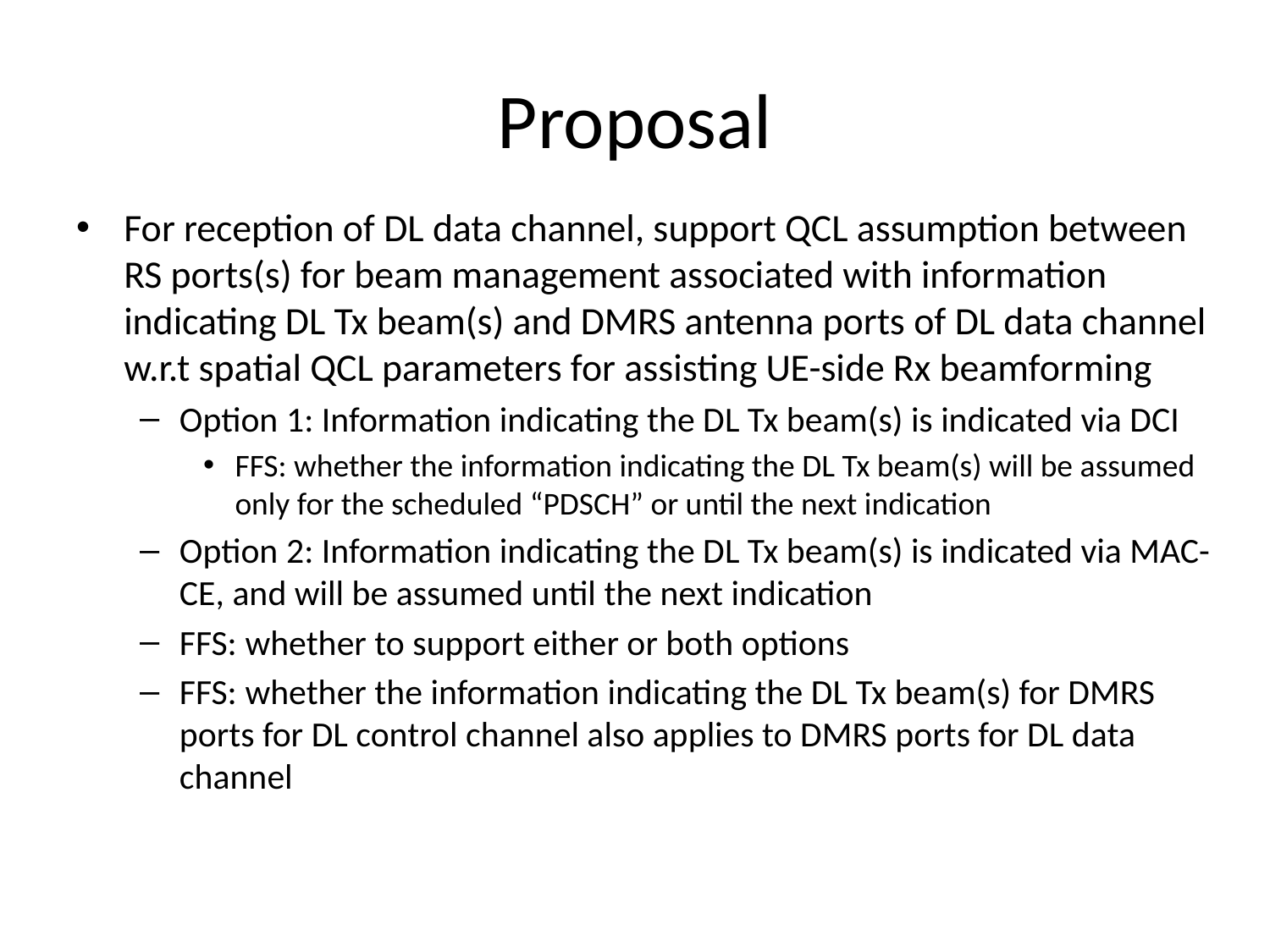

# Proposal
For reception of DL data channel, support QCL assumption between RS ports(s) for beam management associated with information indicating DL Tx beam(s) and DMRS antenna ports of DL data channel w.r.t spatial QCL parameters for assisting UE-side Rx beamforming
Option 1: Information indicating the DL Tx beam(s) is indicated via DCI
FFS: whether the information indicating the DL Tx beam(s) will be assumed only for the scheduled “PDSCH” or until the next indication
Option 2: Information indicating the DL Tx beam(s) is indicated via MAC-CE, and will be assumed until the next indication
FFS: whether to support either or both options
FFS: whether the information indicating the DL Tx beam(s) for DMRS ports for DL control channel also applies to DMRS ports for DL data channel